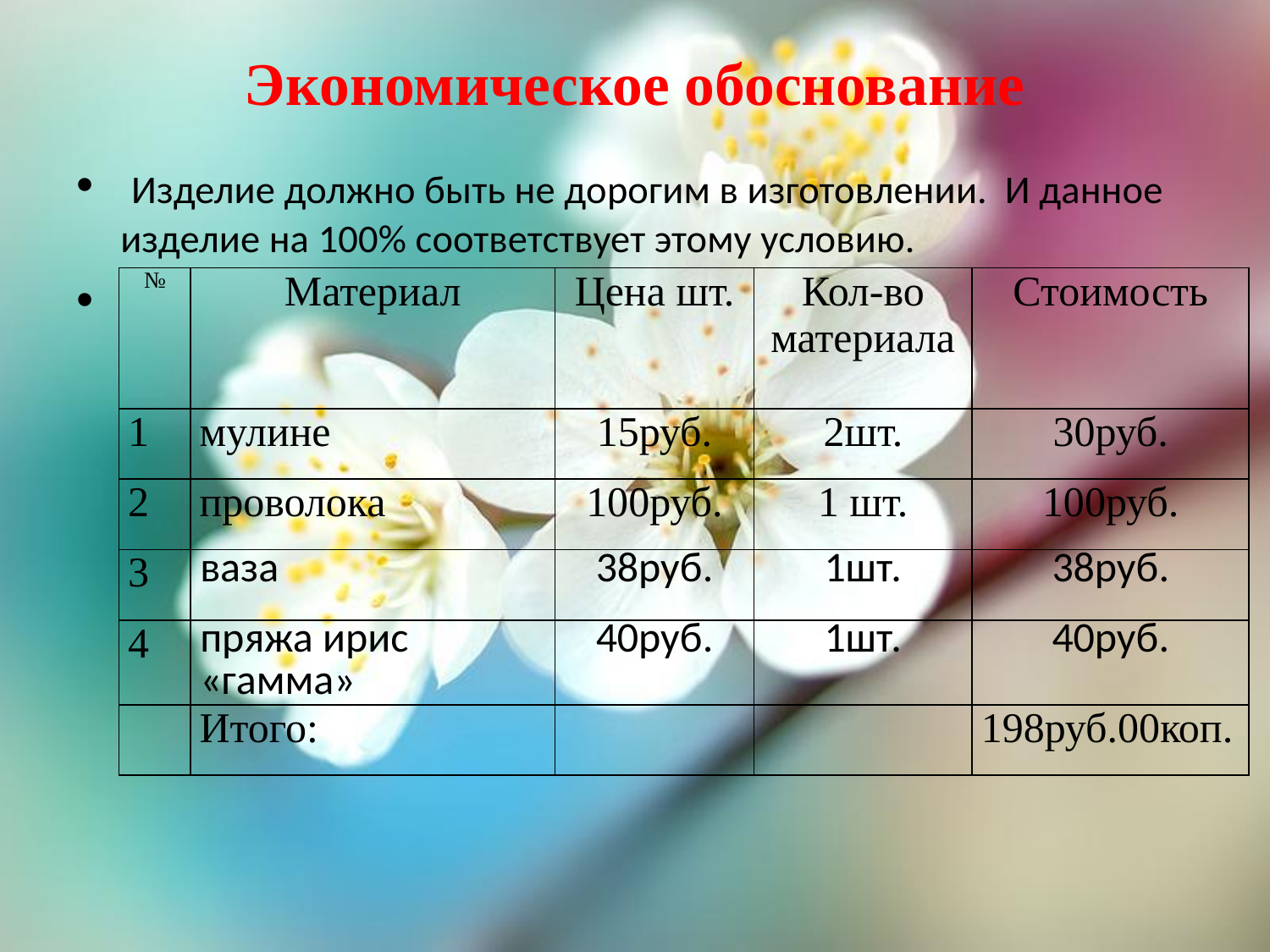

# Экономическое обоснование
 Изделие должно быть не дорогим в изготовлении.  И данное изделие на 100% соответствует этому условию.

| № | Материал | Цена шт. | Кол-во материала | Стоимость |
| --- | --- | --- | --- | --- |
| 1 | мулине | 15руб. | 2шт. | 30руб. |
| 2 | проволока | 100руб. | 1 шт. | 100руб. |
| 3 | ваза | 38руб. | 1шт. | 38руб. |
| 4 | пряжа ирис «гамма» | 40руб. | 1шт. | 40руб. |
|  | Итого: |  |  | 198руб.00коп. |